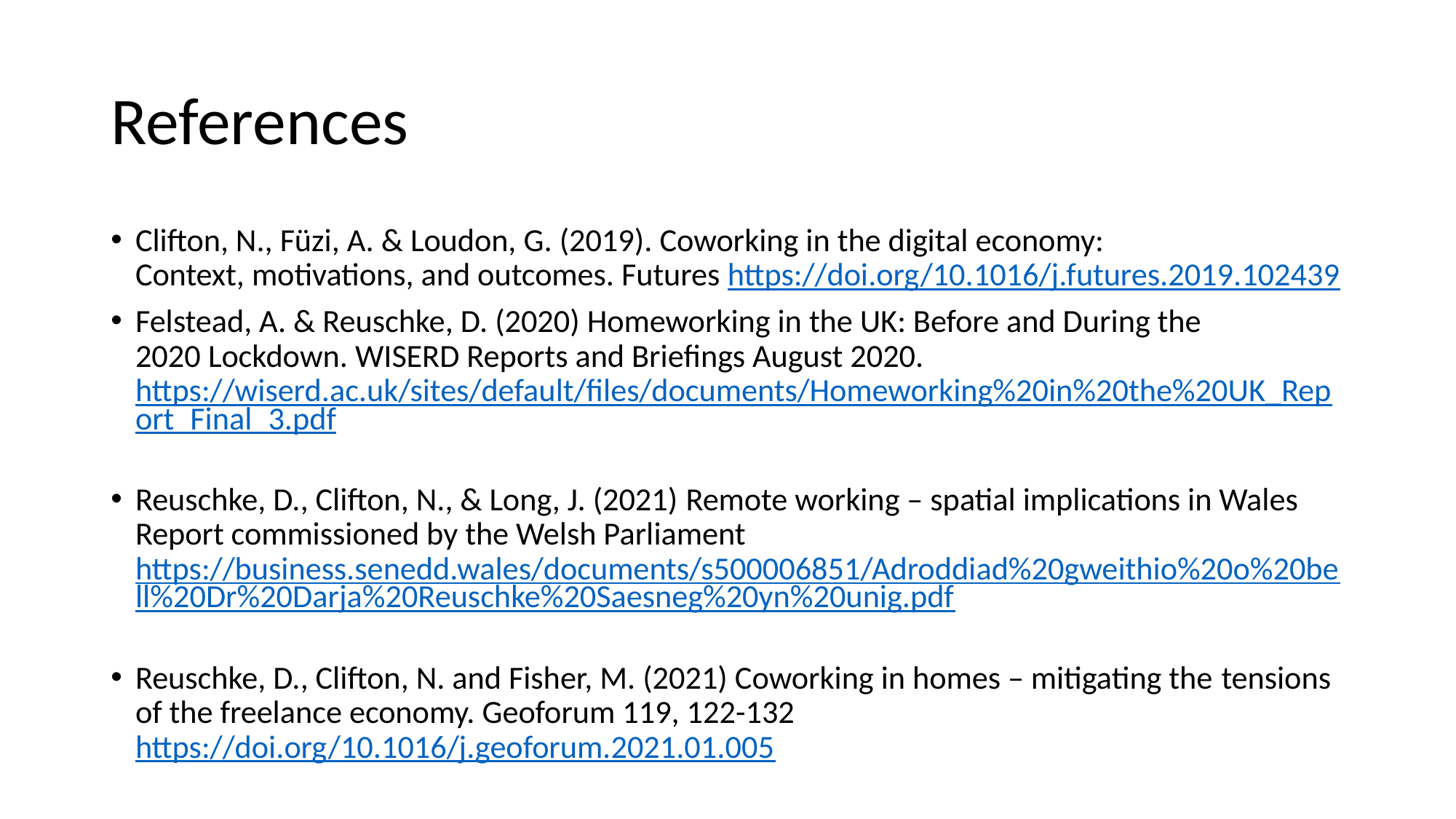

# References
Clifton, N., Füzi, A. & Loudon, G. (2019). Coworking in the digital economy: Context, motivations, and outcomes. Futures https://doi.org/10.1016/j.futures.2019.102439
Felstead, A. & Reuschke, D. (2020) Homeworking in the UK: Before and During the 2020 Lockdown. WISERD Reports and Briefings August 2020. https://wiserd.ac.uk/sites/default/files/documents/Homeworking%20in%20the%20UK_Report_Final_3.pdf
Reuschke, D., Clifton, N., & Long, J. (2021) Remote working – spatial implications in Wales Report commissioned by the Welsh Parliament https://business.senedd.wales/documents/s500006851/Adroddiad%20gweithio%20o%20bell%20Dr%20Darja%20Reuschke%20Saesneg%20yn%20unig.pdf
Reuschke, D., Clifton, N. and Fisher, M. (2021) Coworking in homes – mitigating the tensions of the freelance economy. Geoforum 119, 122-132 https://doi.org/10.1016/j.geoforum.2021.01.005